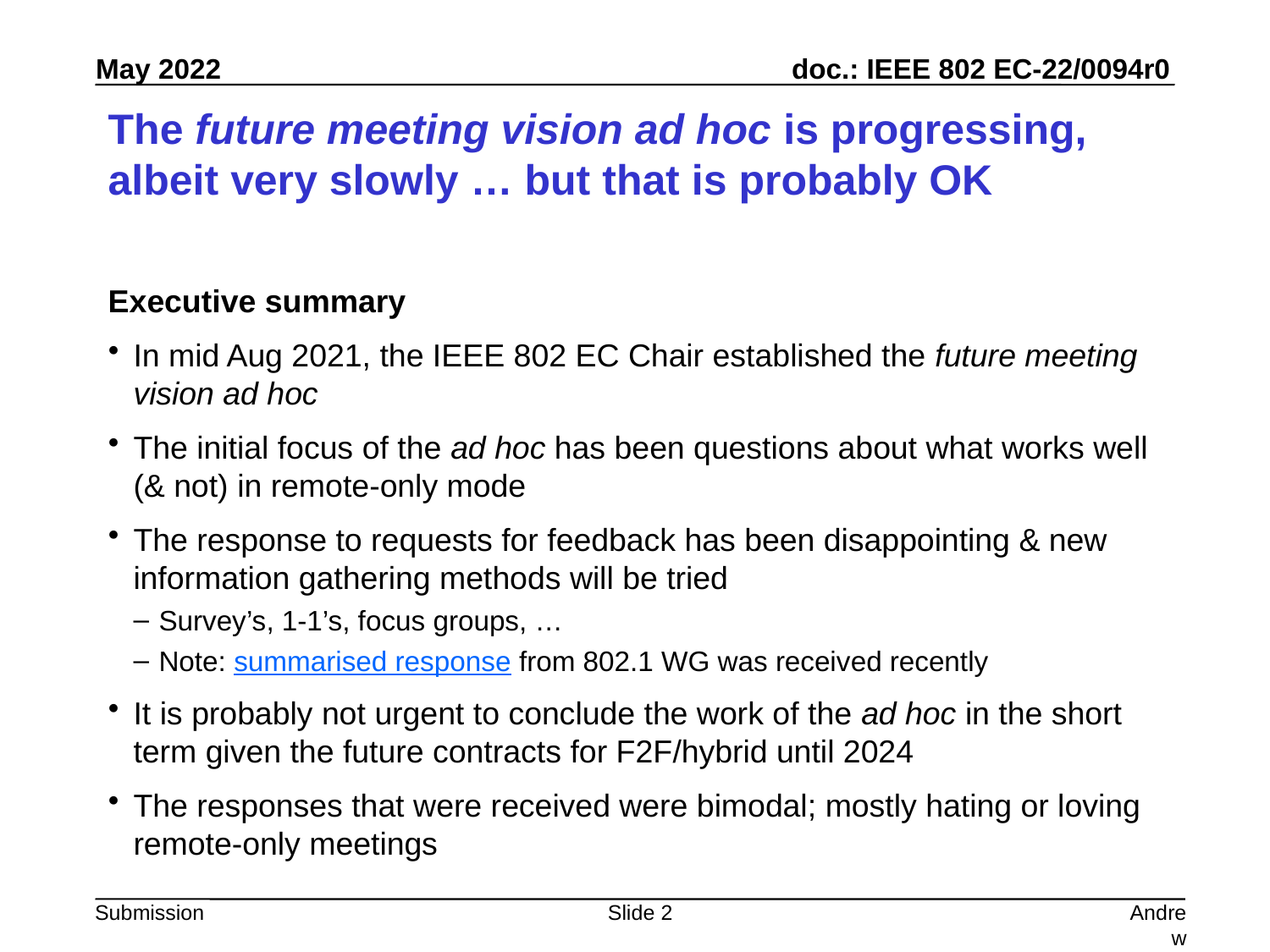

# The future meeting vision ad hoc is progressing, albeit very slowly … but that is probably OK
Executive summary
In mid Aug 2021, the IEEE 802 EC Chair established the future meeting vision ad hoc
The initial focus of the ad hoc has been questions about what works well (& not) in remote-only mode
The response to requests for feedback has been disappointing & new information gathering methods will be tried
Survey’s, 1-1’s, focus groups, …
Note: summarised response from 802.1 WG was received recently
It is probably not urgent to conclude the work of the ad hoc in the short term given the future contracts for F2F/hybrid until 2024
The responses that were received were bimodal; mostly hating or loving remote-only meetings

Slide 2
Andrew Myles, Cisco